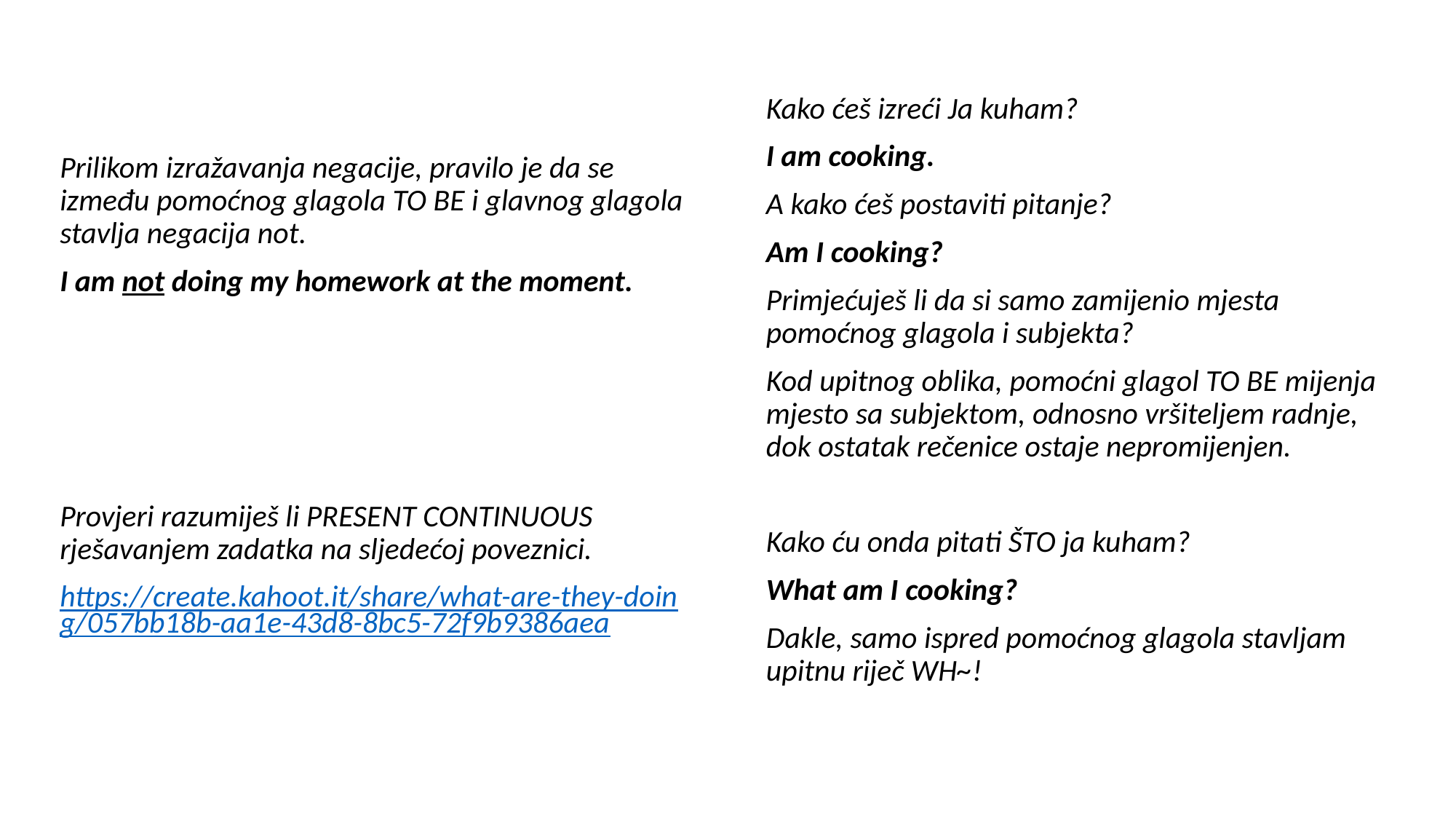

Kako ćeš izreći Ja kuham?
I am cooking.
A kako ćeš postaviti pitanje?
Am I cooking?
Primjećuješ li da si samo zamijenio mjesta pomoćnog glagola i subjekta?
Kod upitnog oblika, pomoćni glagol TO BE mijenja mjesto sa subjektom, odnosno vršiteljem radnje, dok ostatak rečenice ostaje nepromijenjen.

Kako ću onda pitati ŠTO ja kuham?
What am I cooking?
Dakle, samo ispred pomoćnog glagola stavljam upitnu riječ WH~!

Prilikom izražavanja negacije, pravilo je da se između pomoćnog glagola TO BE i glavnog glagola stavlja negacija not.
I am not doing my homework at the moment.

Provjeri razumiješ li PRESENT CONTINUOUS rješavanjem zadatka na sljedećoj poveznici.
https://create.kahoot.it/share/what-are-they-doing/057bb18b-aa1e-43d8-8bc5-72f9b9386aea